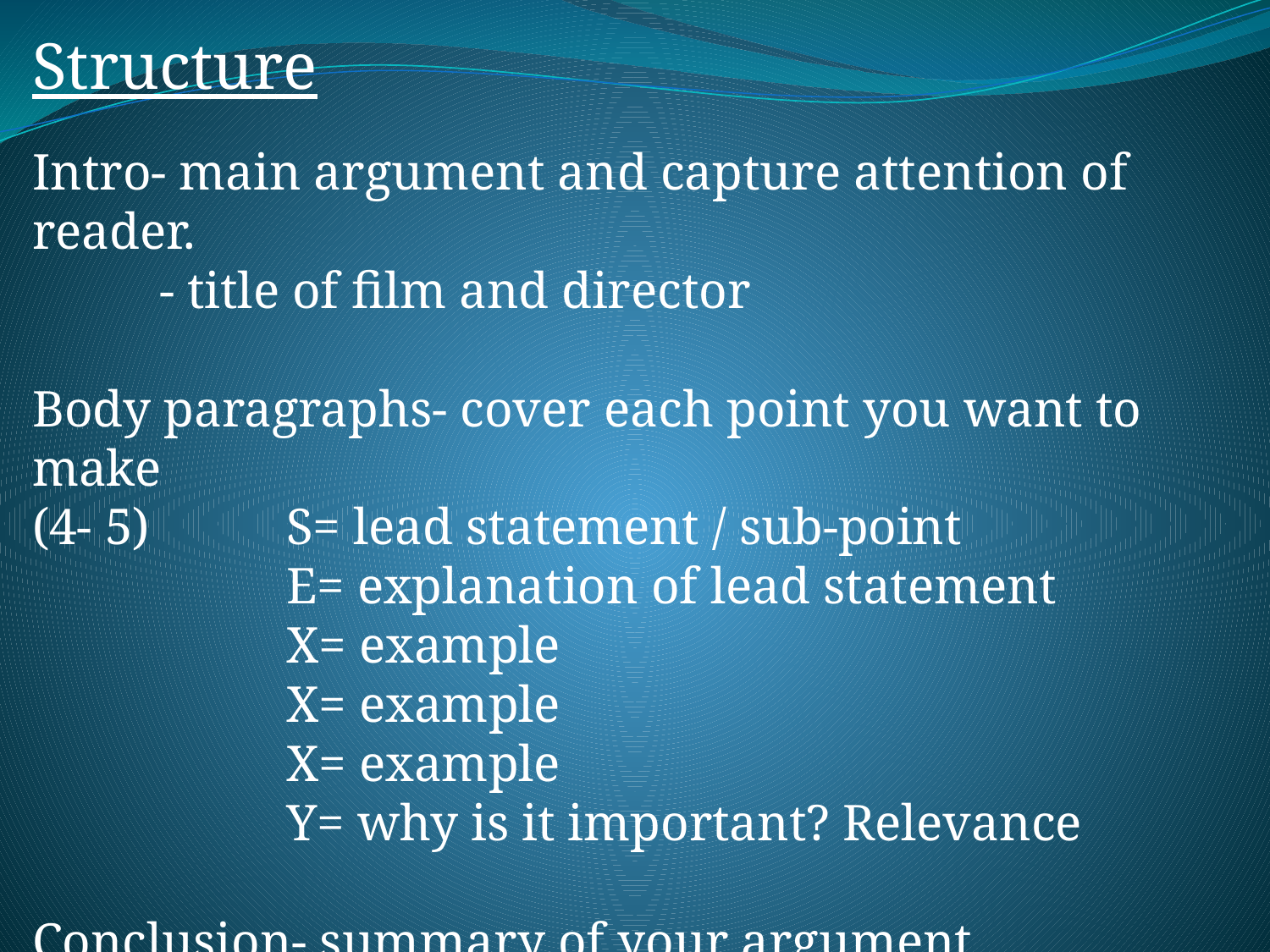

Structure

Intro- main argument and capture attention of reader.
	- title of film and director

Body paragraphs- cover each point you want to make
(4- 5)		S= lead statement / sub-point
		E= explanation of lead statement
		X= example
		X= example
		X= example
		Y= why is it important? Relevance

Conclusion- summary of your argument
		- evaluate your argument.